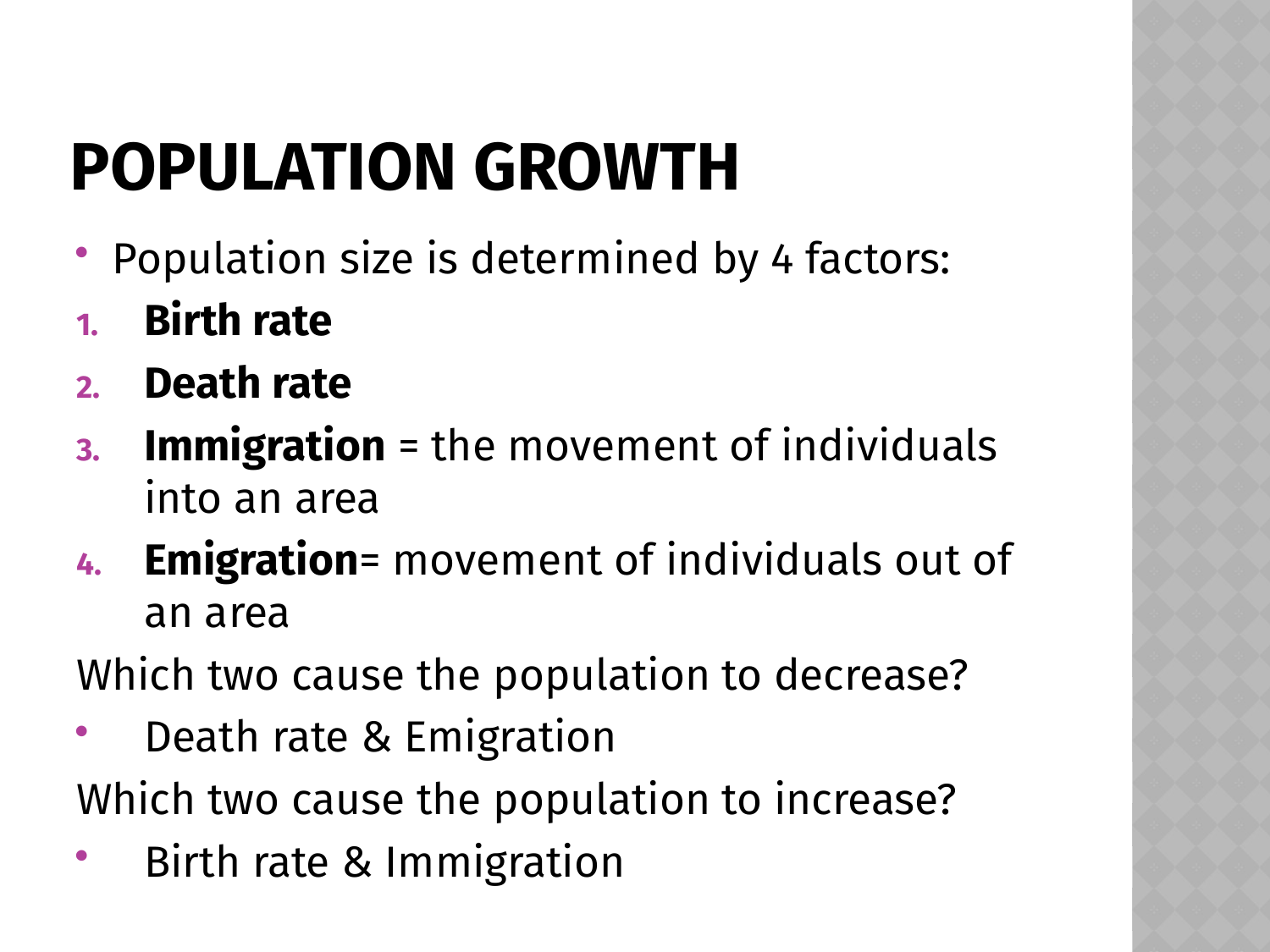

# Population growth
Population size is determined by 4 factors:
Birth rate
Death rate
Immigration = the movement of individuals into an area
Emigration= movement of individuals out of an area
Which two cause the population to decrease?
Death rate & Emigration
Which two cause the population to increase?
Birth rate & Immigration